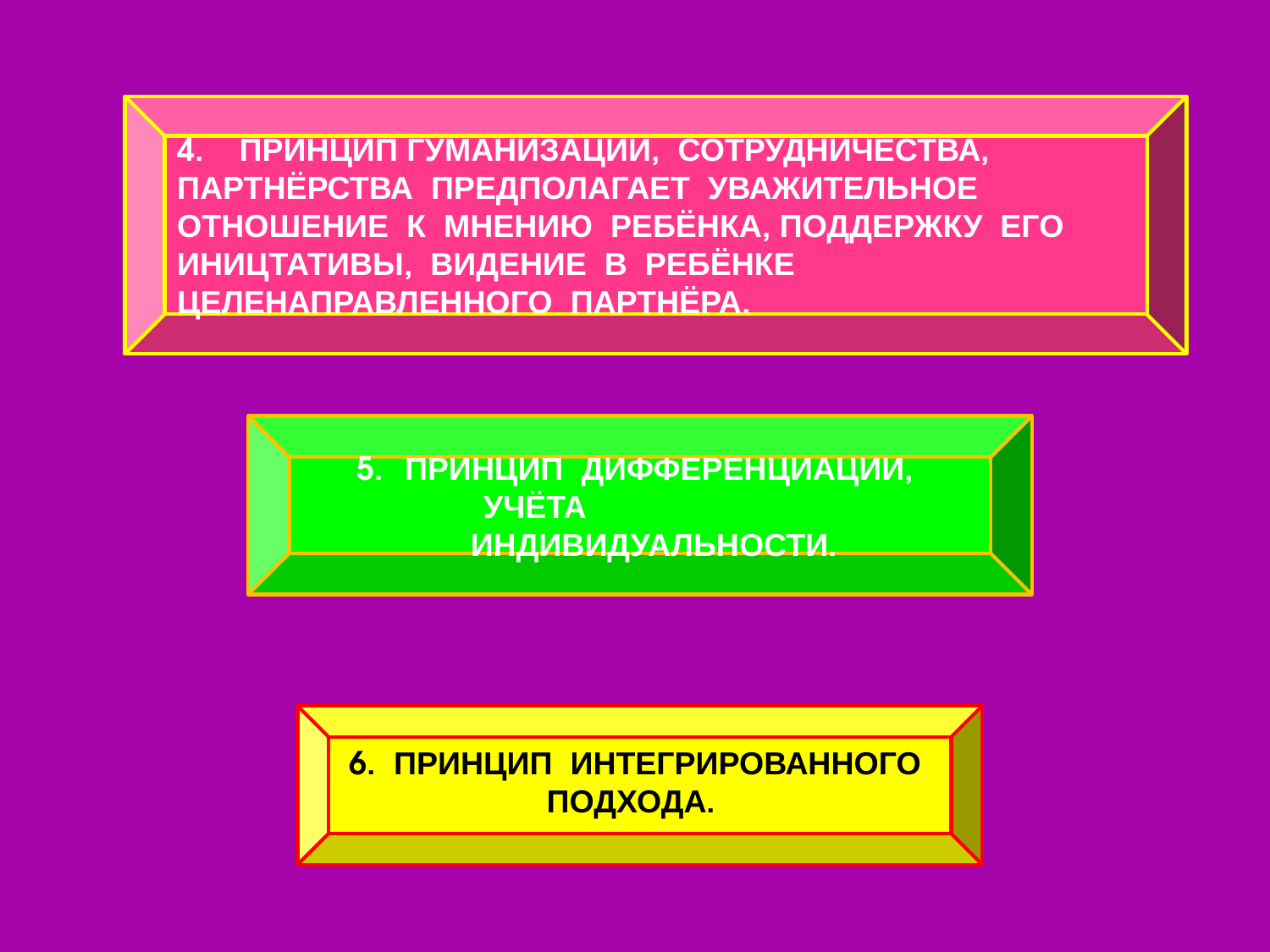

4.    ПРИНЦИП ГУМАНИЗАЦИИ,  СОТРУДНИЧЕСТВА,  ПАРТНЁРСТВА  ПРЕДПОЛАГАЕТ  УВАЖИТЕЛЬНОЕ  ОТНОШЕНИЕ  К  МНЕНИЮ  РЕБЁНКА, ПОДДЕРЖКУ  ЕГО  ИНИЦТАТИВЫ,  ВИДЕНИЕ  В  РЕБЁНКЕ  ЦЕЛЕНАПРАВЛЕННОГО  ПАРТНЁРА.
ПРИНЦИП  ДИФФЕРЕНЦИАЦИИ,  УЧЁТА
                   ИНДИВИДУАЛЬНОСТИ.
6.  ПРИНЦИП  ИНТЕГРИРОВАННОГО  ПОДХОДА.